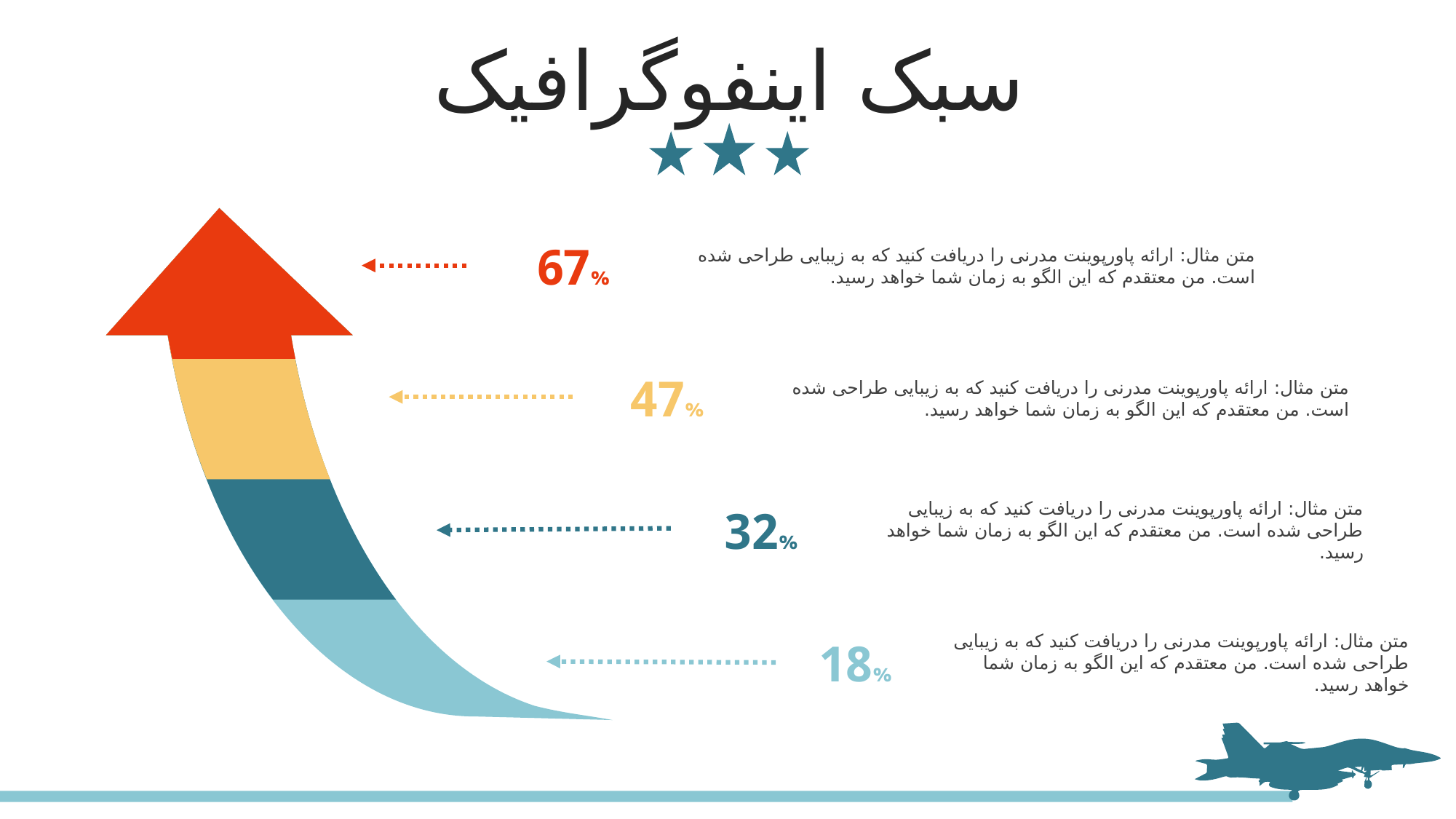

سبک اینفوگرافیک

67%
متن مثال: ارائه پاورپوینت مدرنی را دریافت کنید که به زیبایی طراحی شده است. من معتقدم که این الگو به زمان شما خواهد رسید.
47%
متن مثال: ارائه پاورپوینت مدرنی را دریافت کنید که به زیبایی طراحی شده است. من معتقدم که این الگو به زمان شما خواهد رسید.
32%
متن مثال: ارائه پاورپوینت مدرنی را دریافت کنید که به زیبایی طراحی شده است. من معتقدم که این الگو به زمان شما خواهد رسید.
18%
متن مثال: ارائه پاورپوینت مدرنی را دریافت کنید که به زیبایی طراحی شده است. من معتقدم که این الگو به زمان شما خواهد رسید.